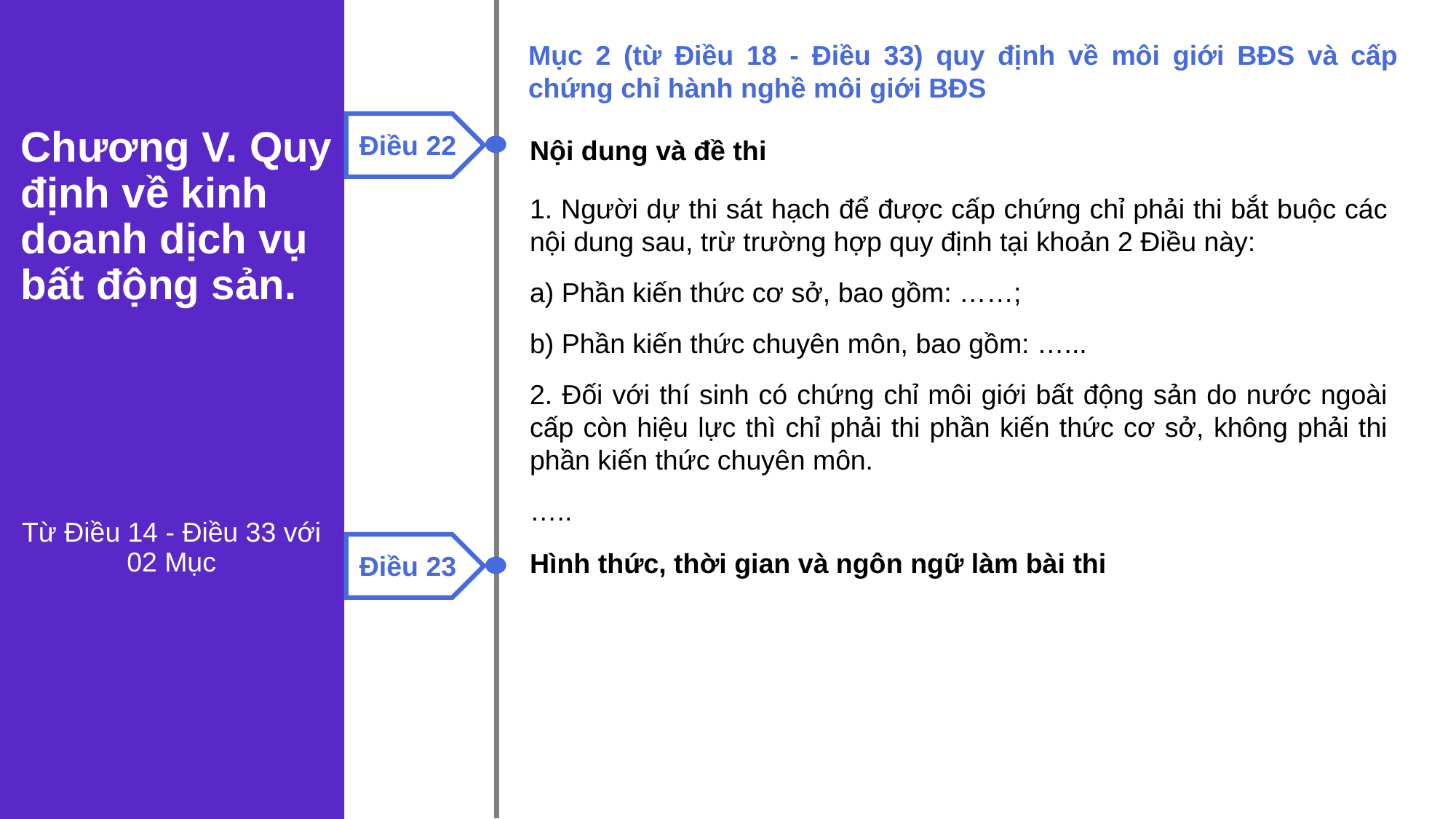

Mục 2 (từ Điều 18 - Điều 33) quy định về môi giới BĐS và cấp chứng chỉ hành nghề môi giới BĐS
Chương V. Quy định về kinh doanh dịch vụ bất động sản.

Điều 22

Nội dung và đề thi
1. Người dự thi sát hạch để được cấp chứng chỉ phải thi bắt buộc các nội dung sau, trừ trường hợp quy định tại khoản 2 Điều này:
a) Phần kiến thức cơ sở, bao gồm: ……;
b) Phần kiến thức chuyên môn, bao gồm: …...
2. Đối với thí sinh có chứng chỉ môi giới bất động sản do nước ngoài cấp còn hiệu lực thì chỉ phải thi phần kiến thức cơ sở, không phải thi phần kiến thức chuyên môn.
…..
Từ Điều 14 - Điều 33 với
02 Mục

Hình thức, thời gian và ngôn ngữ làm bài thi
Điều 23